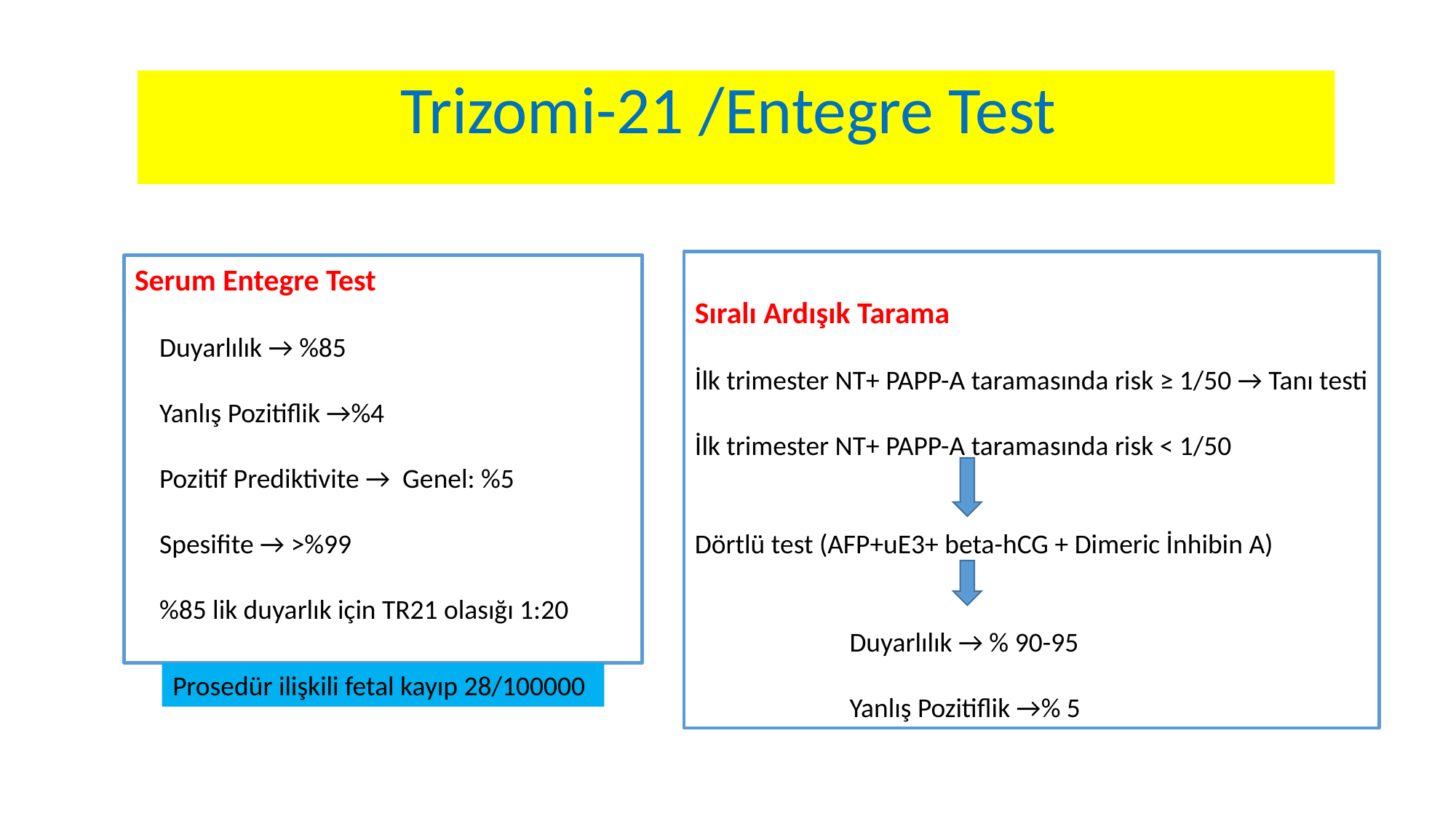

Trizomi-21 /Entegre Test
Sıralı Ardışık Tarama
İlk trimester NT+ PAPP-A taramasında risk ≥ 1/50 → Tanı testi
İlk trimester NT+ PAPP-A taramasında risk < 1/50

Dörtlü test (AFP+uE3+ beta-hCG + Dimeric İnhibin A)

                         Duyarlılık → % 90-95
                         Yanlış Pozitiflik →% 5
Serum Entegre Test
    Duyarlılık → %85
    Yanlış Pozitiflik →%4
    Pozitif Prediktivite →  Genel: %5
    Spesifite → >%99
    %85 lik duyarlık için TR21 olasığı 1:20

Prosedür ilişkili fetal kayıp 28/100000